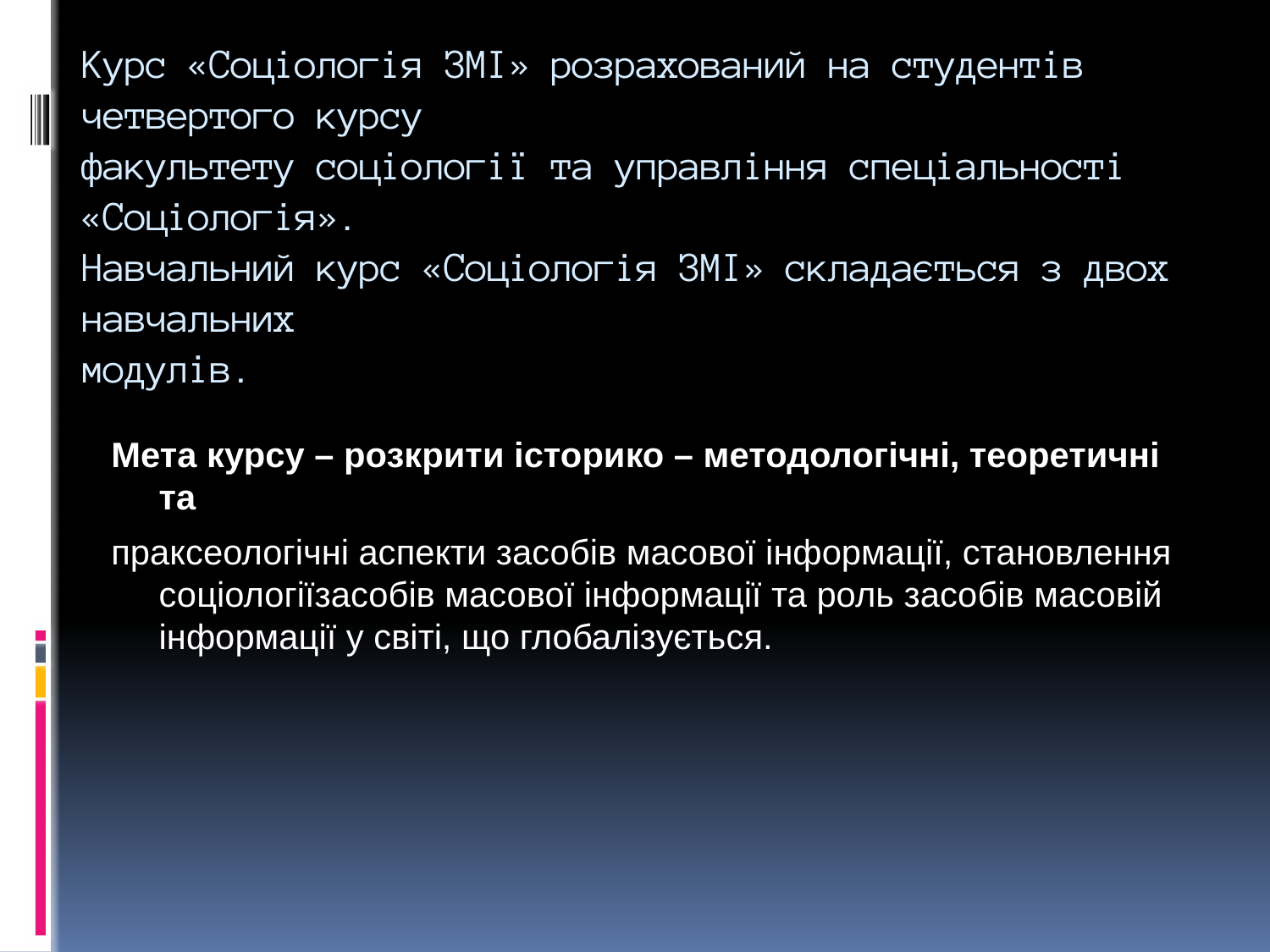

# Курс «Соціологія ЗМІ» розрахований на студентів четвертого курсу факультету соціології та управління спеціальності «Соціологія». Навчальний курс «Соціологія ЗМІ» складається з двох навчальних модулів.
Мета курсу – розкрити історико – методологічні, теоретичні та
праксеологічні аспекти засобів масової інформації, становлення соціологіїзасобів масової інформації та роль засобів масовій інформації у світі, що глобалізується.